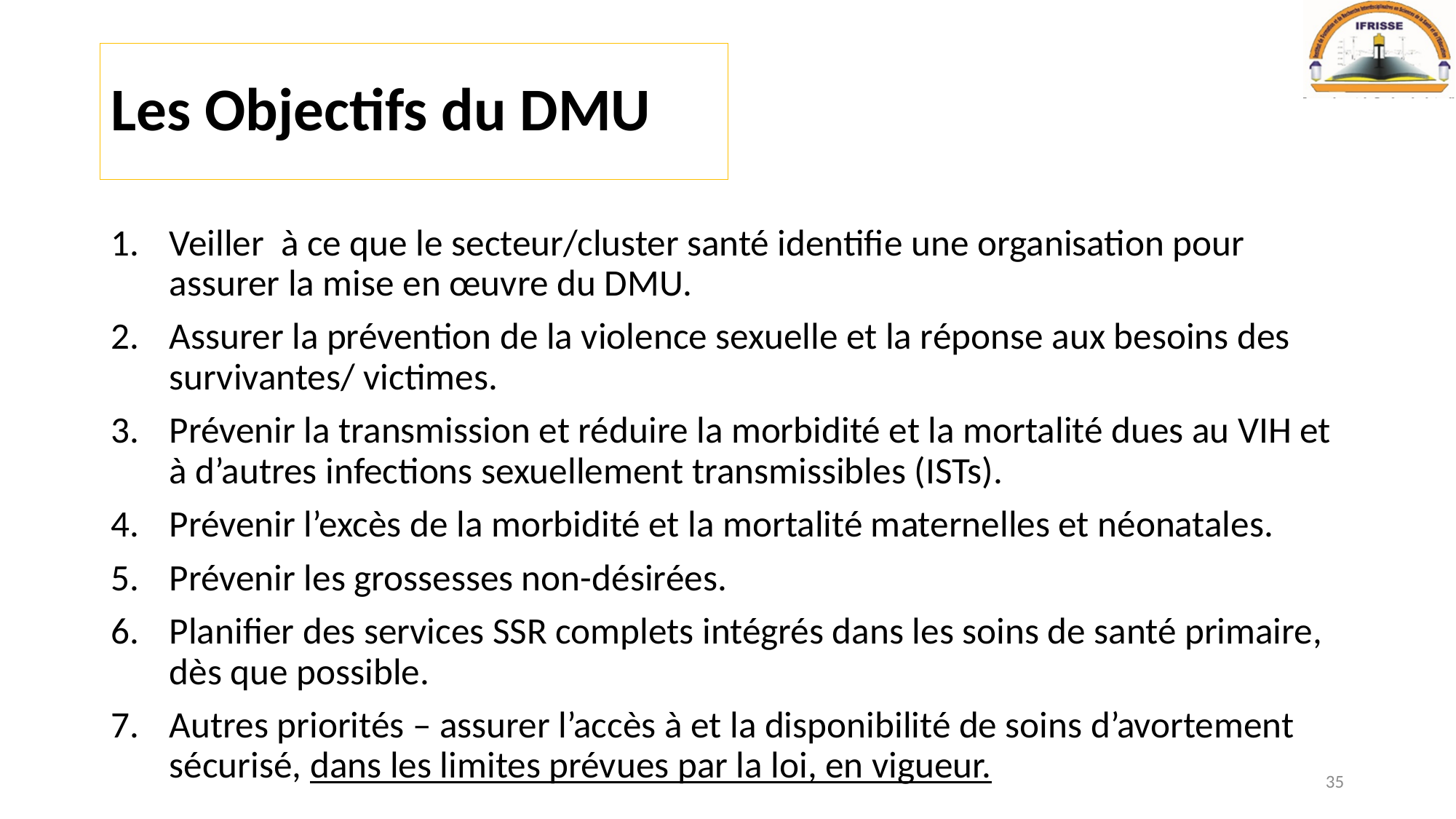

# Les Objectifs du DMU
Veiller  à ce que le secteur/cluster santé identifie une organisation pour assurer la mise en œuvre du DMU.
Assurer la prévention de la violence sexuelle et la réponse aux besoins des survivantes/ victimes.
Prévenir la transmission et réduire la morbidité et la mortalité dues au VIH et à d’autres infections sexuellement transmissibles (ISTs).
Prévenir l’excès de la morbidité et la mortalité maternelles et néonatales.
Prévenir les grossesses non-désirées.
Planifier des services SSR complets intégrés dans les soins de santé primaire, dès que possible.
Autres priorités – assurer l’accès à et la disponibilité de soins d’avortement sécurisé, dans les limites prévues par la loi, en vigueur.

35